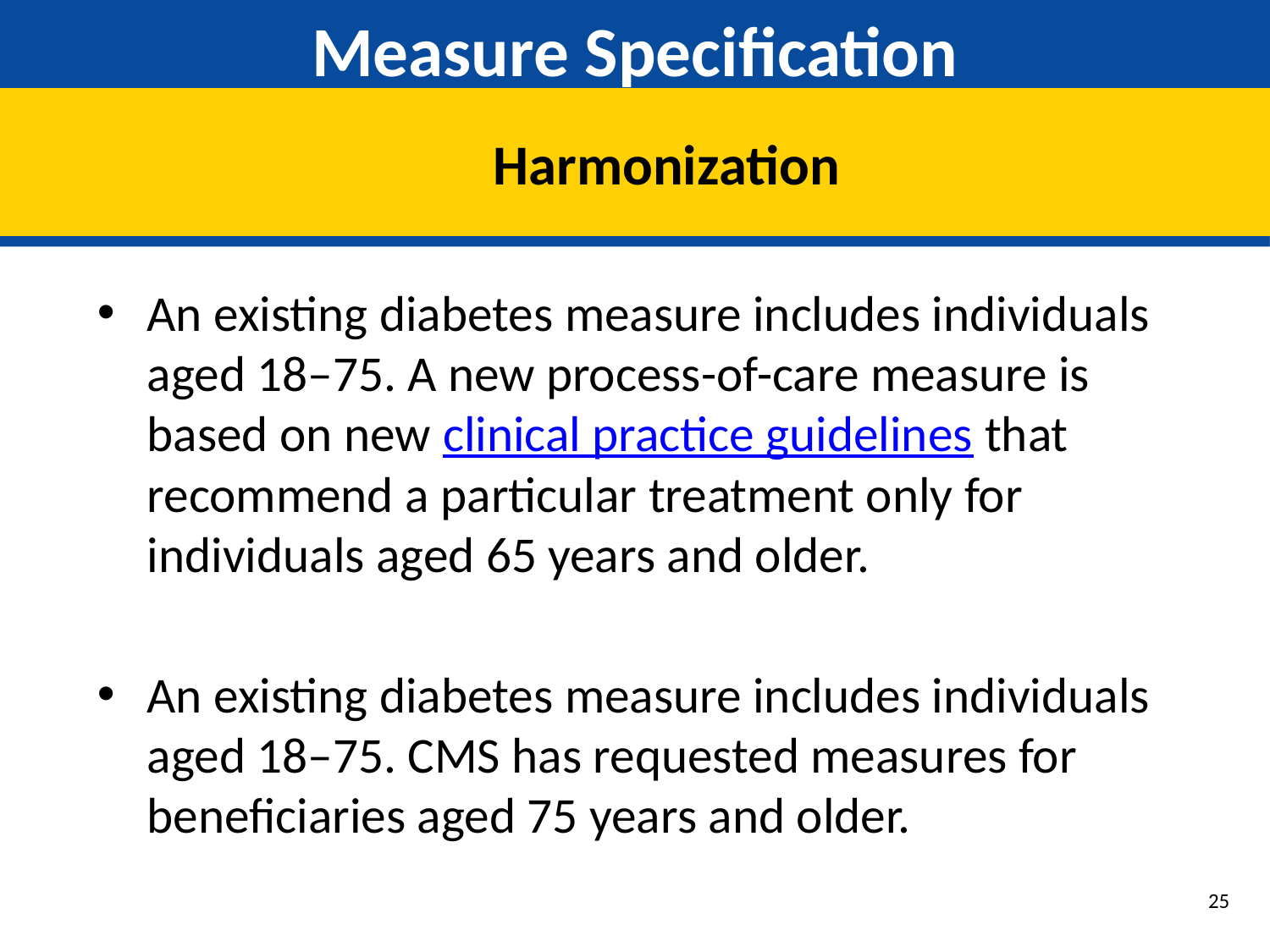

# Measure Specification
Harmonization
An existing diabetes measure includes individuals aged 18–75. A new process-of-care measure is based on new clinical practice guidelines that recommend a particular treatment only for individuals aged 65 years and older.

An existing diabetes measure includes individuals aged 18–75. CMS has requested measures for beneficiaries aged 75 years and older.